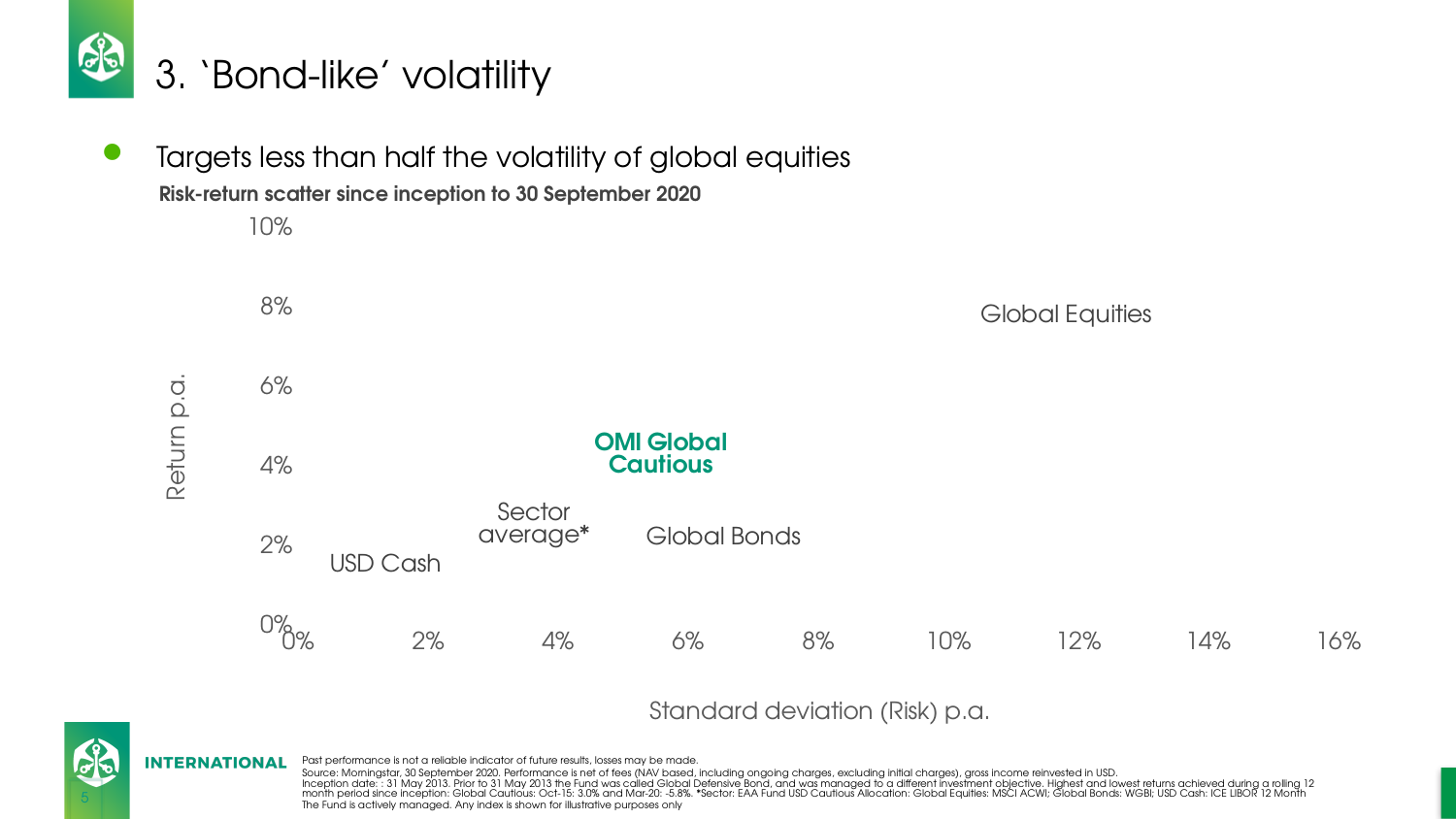

# 3. ‘Bond-like’ volatility
Targets less than half the volatility of global equities
Risk-return scatter since inception to 30 September 2020

### Chart

| Category | Y-Values |
|---|---|
Past performance is not a reliable indicator of future results, losses may be made.
Source: Morningstar, 30 September 2020. Performance is net of fees (NAV based, including ongoing charges, excluding initial charges), gross income reinvested in USD.
Inception date: : 31 May 2013. Prior to 31 May 2013 the Fund was called Global Defensive Bond, and was managed to a different investment objective. Highest and lowest returns achieved during a rolling 12 month period since inception: Global Cautious: Oct-15: 3.0% and Mar-20: -5.8%. *Sector: EAA Fund USD Cautious Allocation: Global Equities: MSCI ACWI; Global Bonds: WGBI; USD Cash: ICE LIBOR 12 Month
The Fund is actively managed. Any index is shown for illustrative purposes only
5